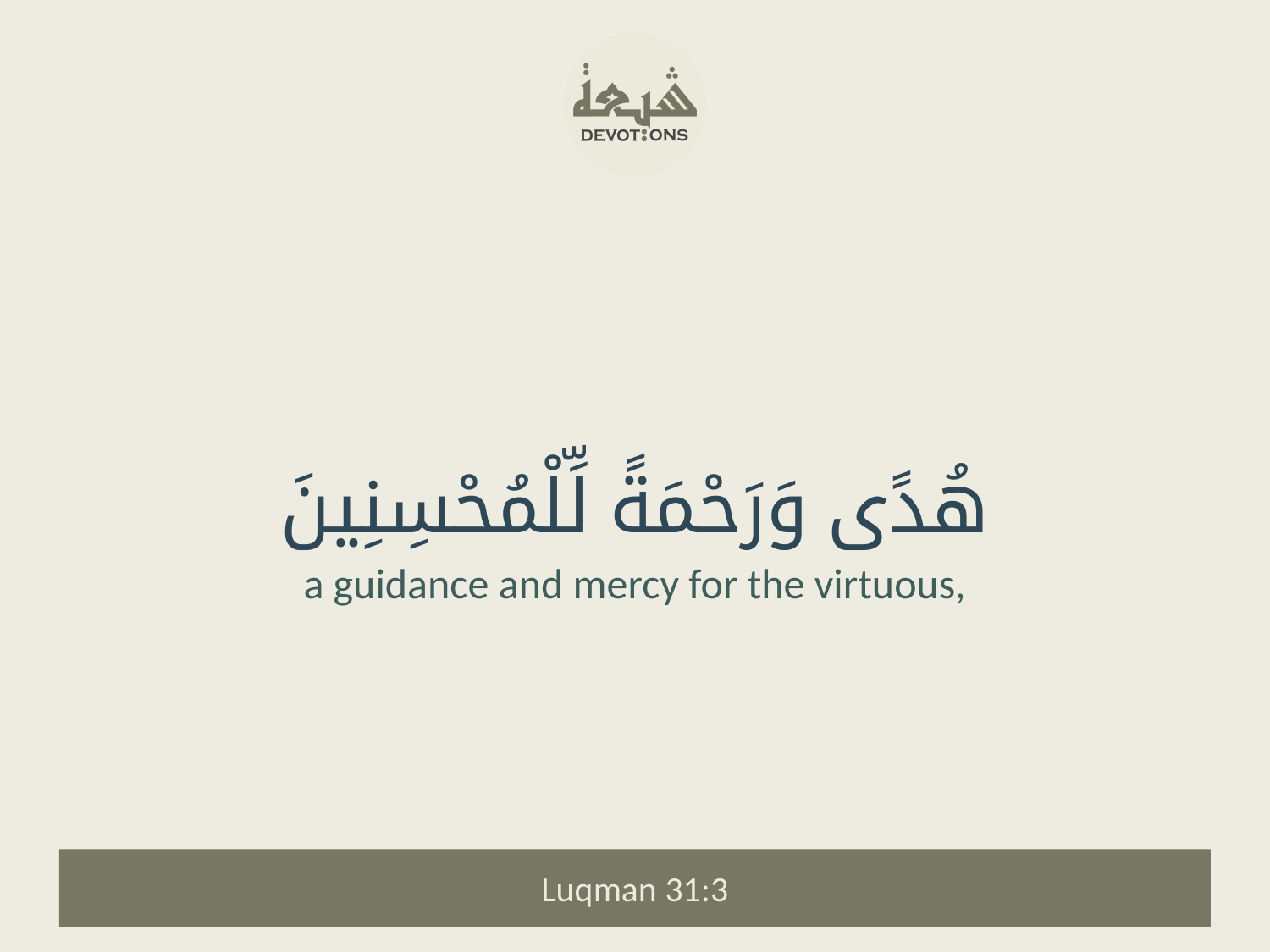

هُدًى وَرَحْمَةً لِّلْمُحْسِنِينَ
a guidance and mercy for the virtuous,
Luqman 31:3